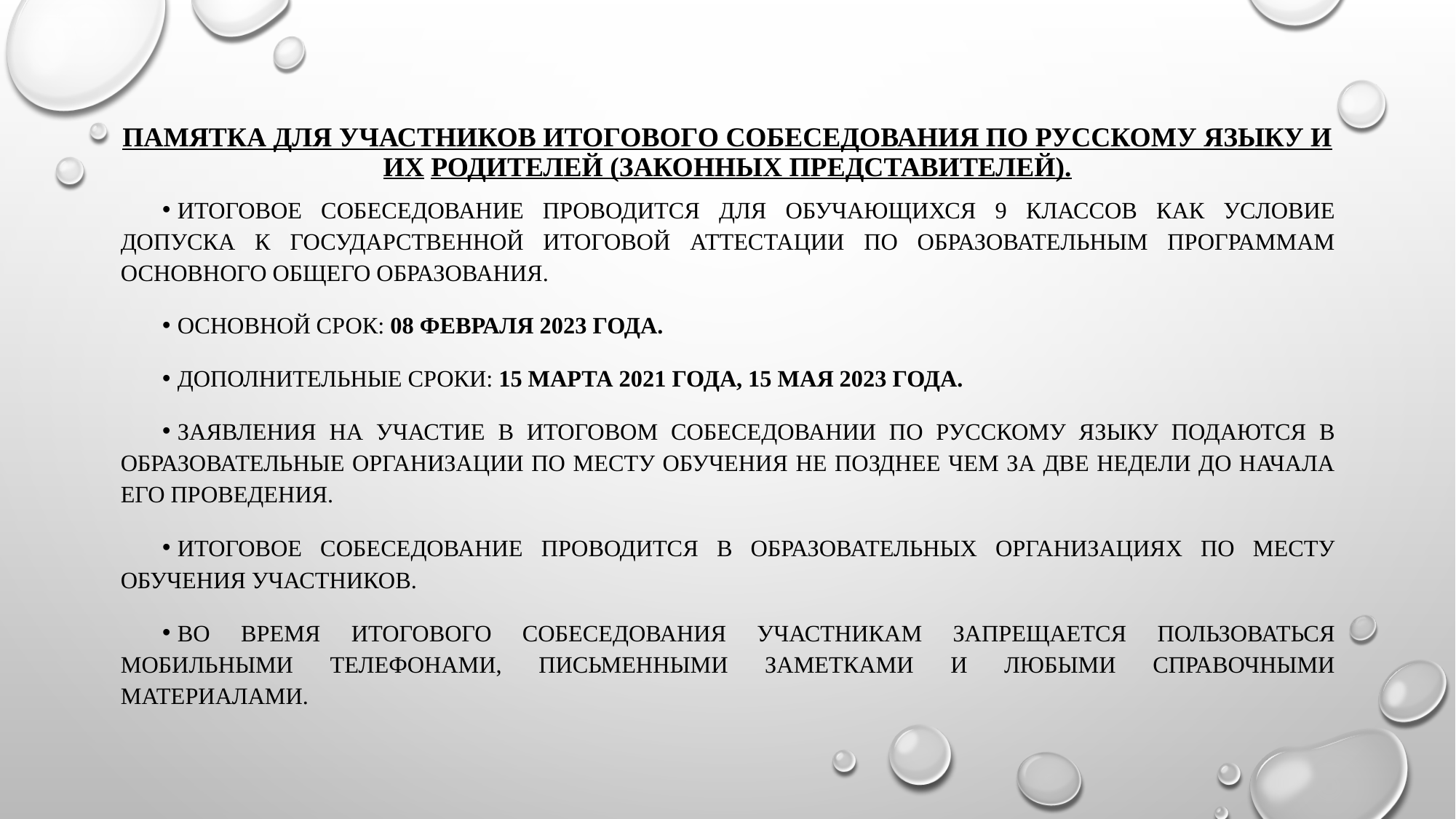

# Памятка для участников итогового собеседования по русскому языку и их родителей (законных представителей).
Итоговое собеседование проводится для обучающихся 9 классов как условие допуска к государственной итоговой аттестации по образовательным программам основного общего образования.
Основной срок: 08 февраля 2023 года.
Дополнительные сроки: 15 марта 2021 года, 15 мая 2023 года.
Заявления на участие в итоговом собеседовании по русскому языку подаются в образовательные организации по месту обучения не позднее чем за две недели до начала его проведения.
Итоговое собеседование проводится в образовательных организациях по месту обучения участников.
Во время итогового собеседования участникам запрещается пользоваться мобильными телефонами, письменными заметками и любыми справочными материалами.